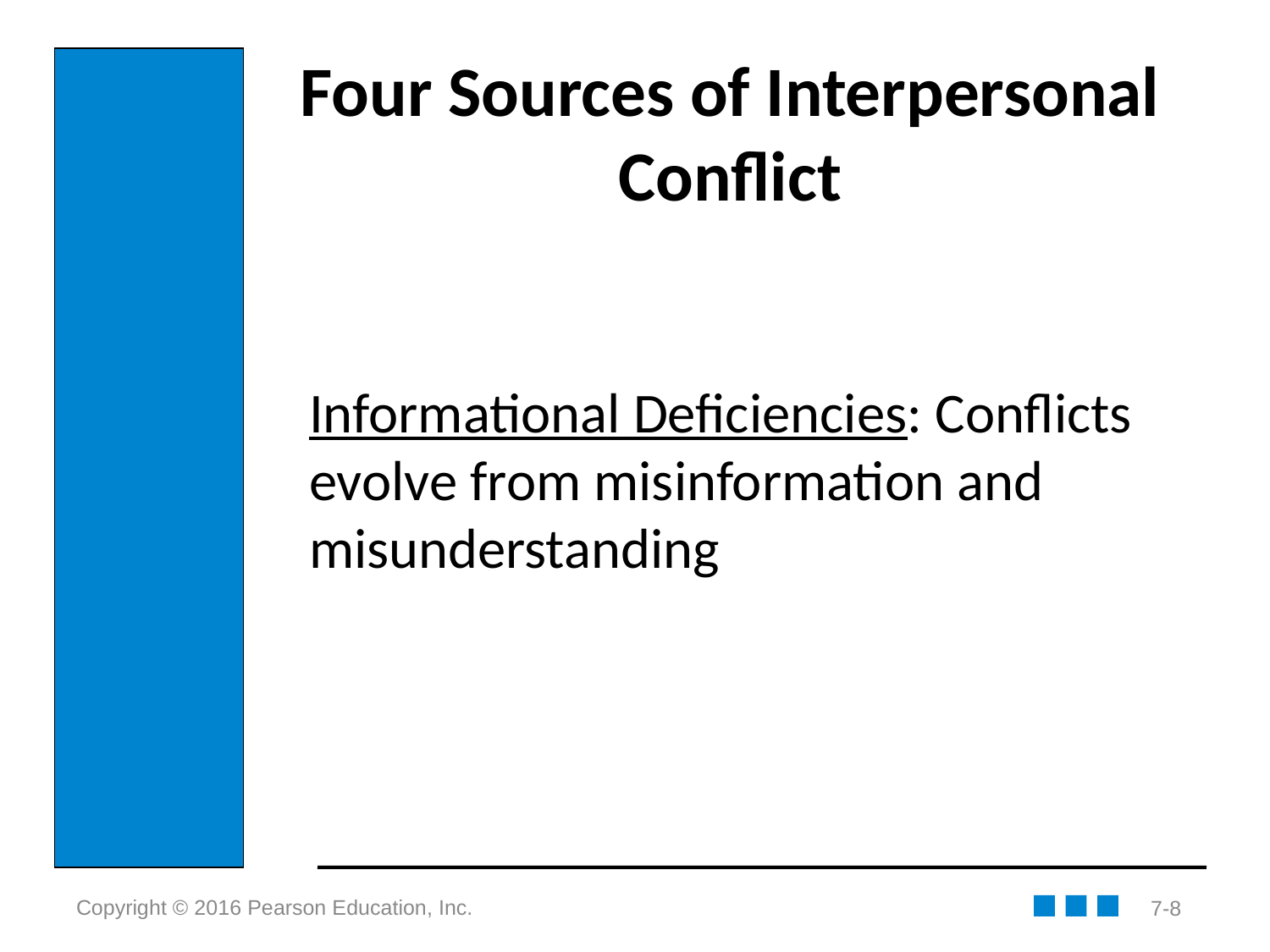

# Four Sources of Interpersonal Conflict

Informational Deficiencies: Conflicts evolve from misinformation and misunderstanding

7-8
Copyright © 2016 Pearson Education, Inc.